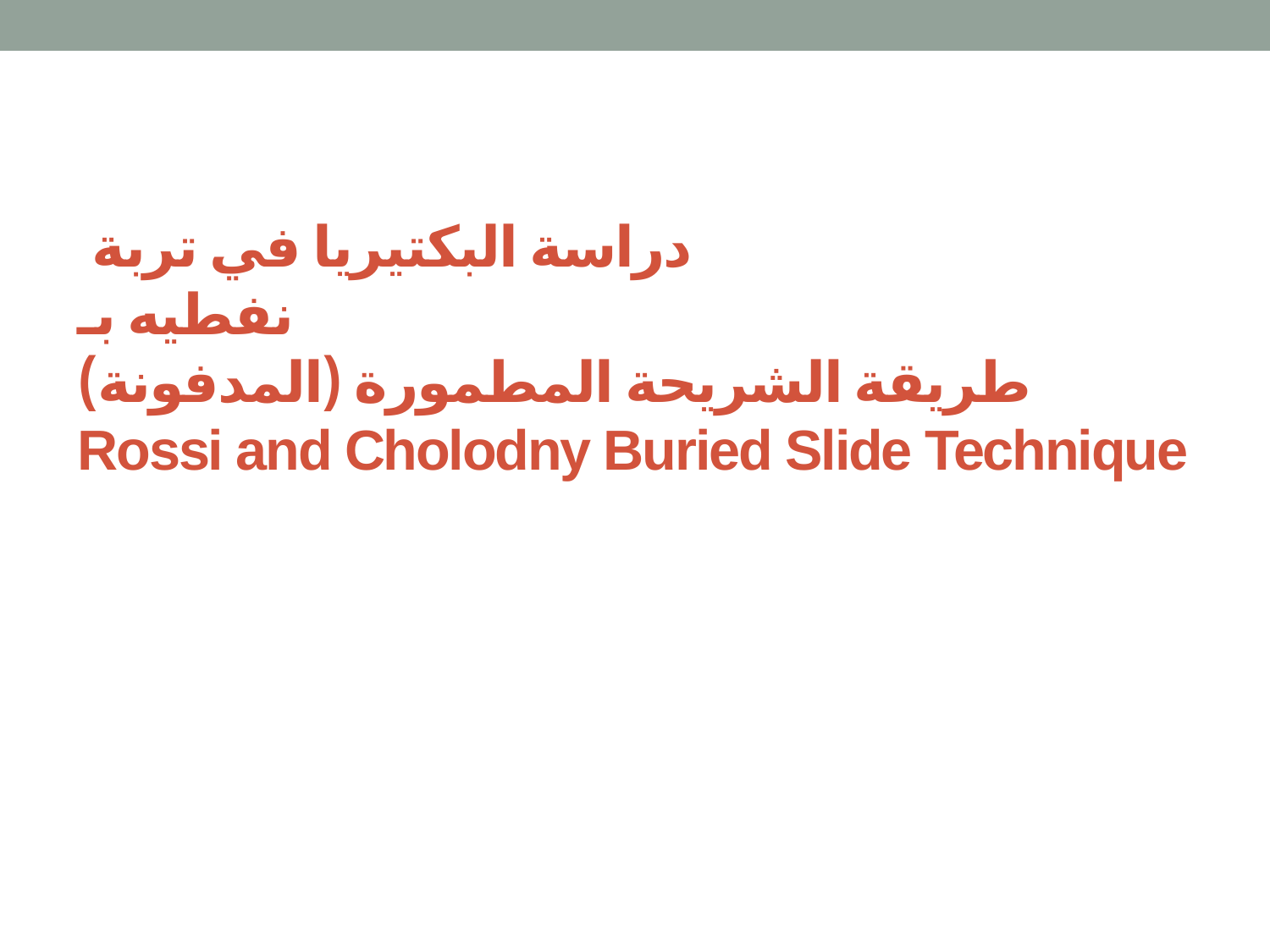

# دراسة البكتيريا في تربة نفطيه بـ طريقة الشريحة المطمورة (المدفونة) Rossi and Cholodny Buried Slide Technique